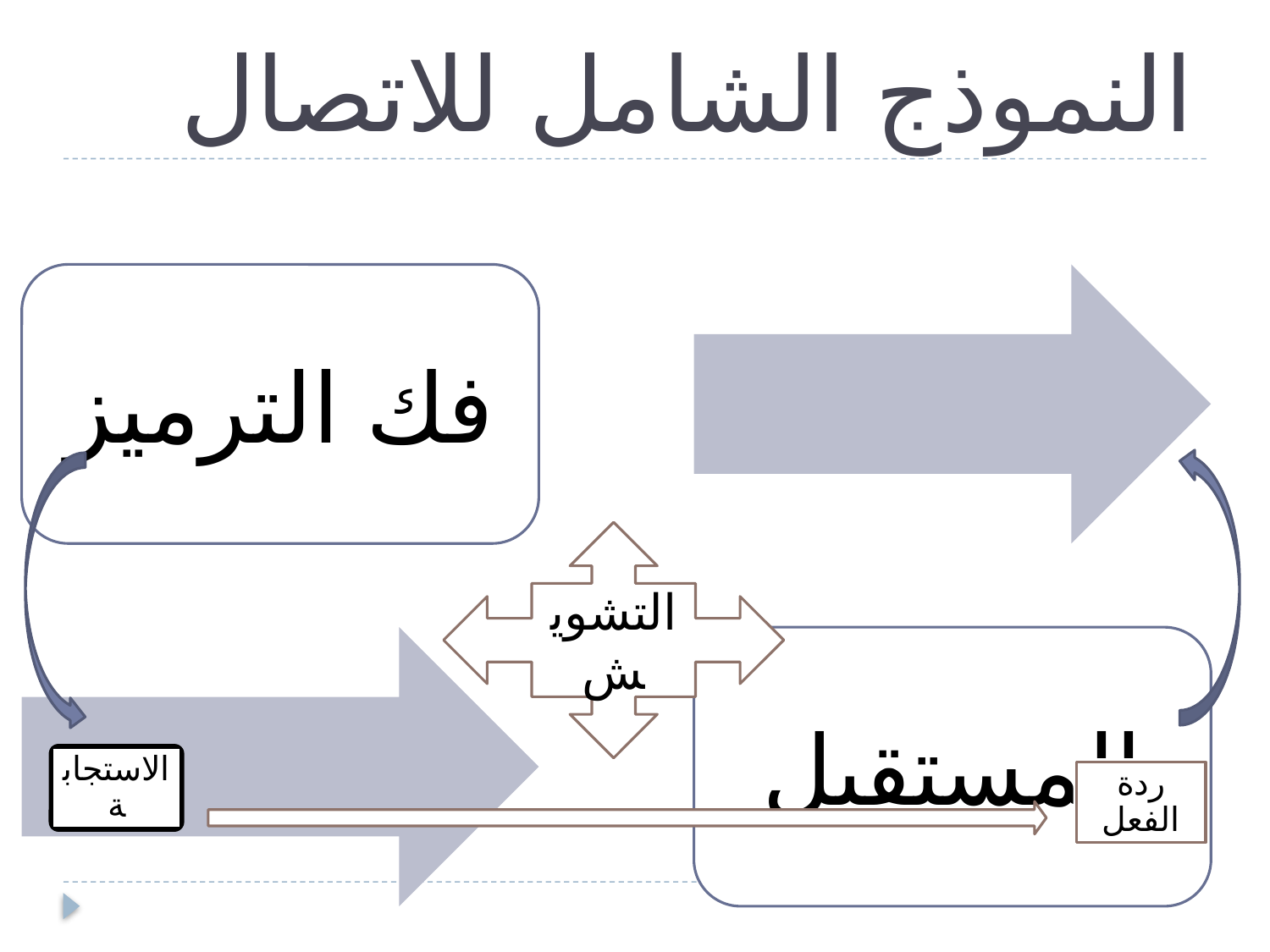

# النموذج الشامل للاتصال
فك الترميز
المستقبل
الترميز

التشويش

الاستجابة

ردة الفعل